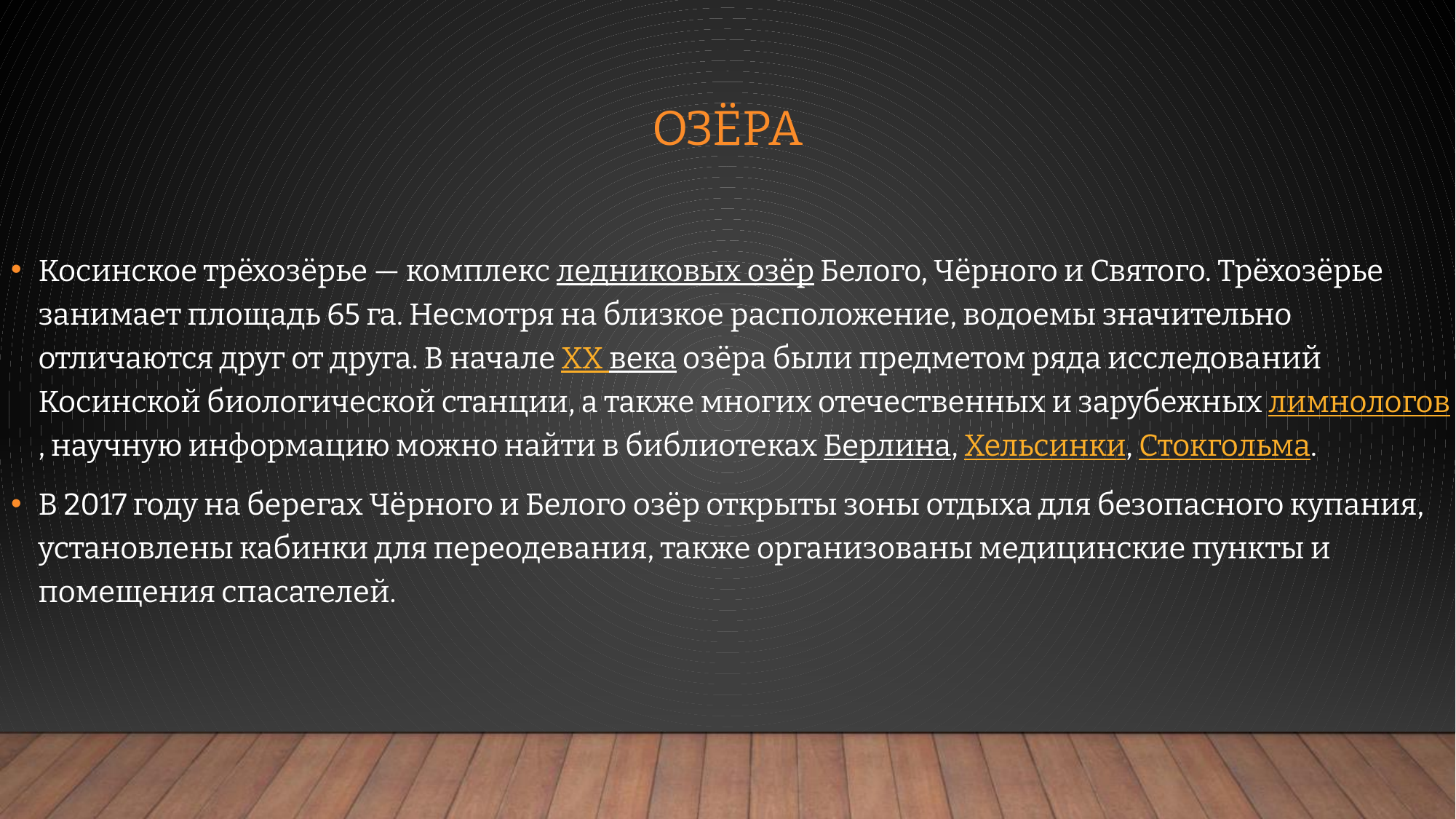

# Озёра
Косинское трёхозёрье — комплекс ледниковых озёр Белого, Чёрного и Святого. Трёхозёрье занимает площадь 65 га. Несмотря на близкое расположение, водоемы значительно отличаются друг от друга. В начале XX века озёра были предметом ряда исследований Косинской биологической станции, а также многих отечественных и зарубежных лимнологов, научную информацию можно найти в библиотеках Берлина, Хельсинки, Стокгольма.
В 2017 году на берегах Чёрного и Белого озёр открыты зоны отдыха для безопасного купания, установлены кабинки для переодевания, также организованы медицинские пункты и помещения спасателей.